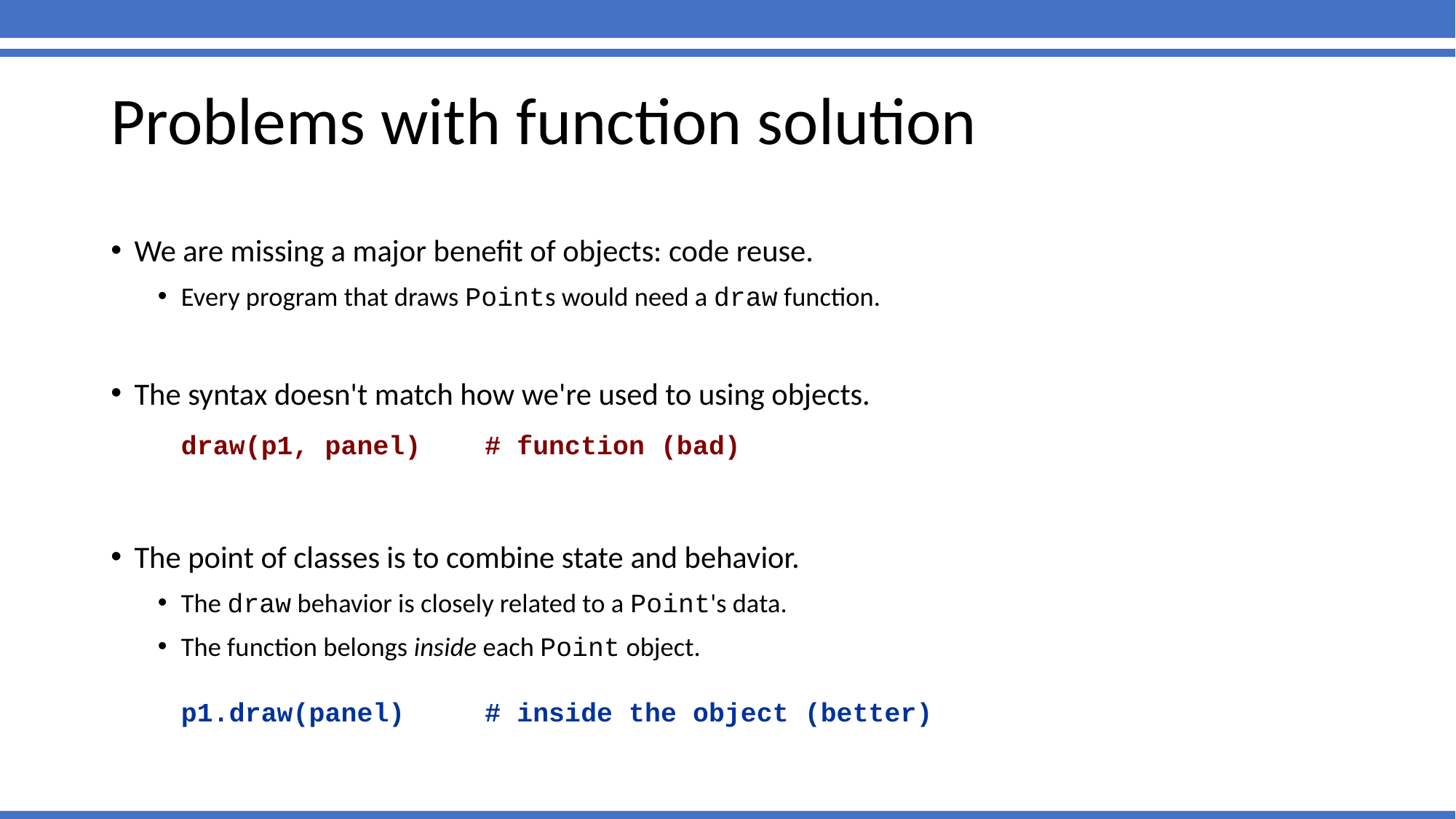

# Problems with function solution
We are missing a major benefit of objects: code reuse.
Every program that draws Points would need a draw function.

The syntax doesn't match how we're used to using objects.

	draw(p1, panel)    # function (bad)

The point of classes is to combine state and behavior.
The draw behavior is closely related to a Point's data.
The function belongs inside each Point object.

	p1.draw(panel)     # inside the object (better)